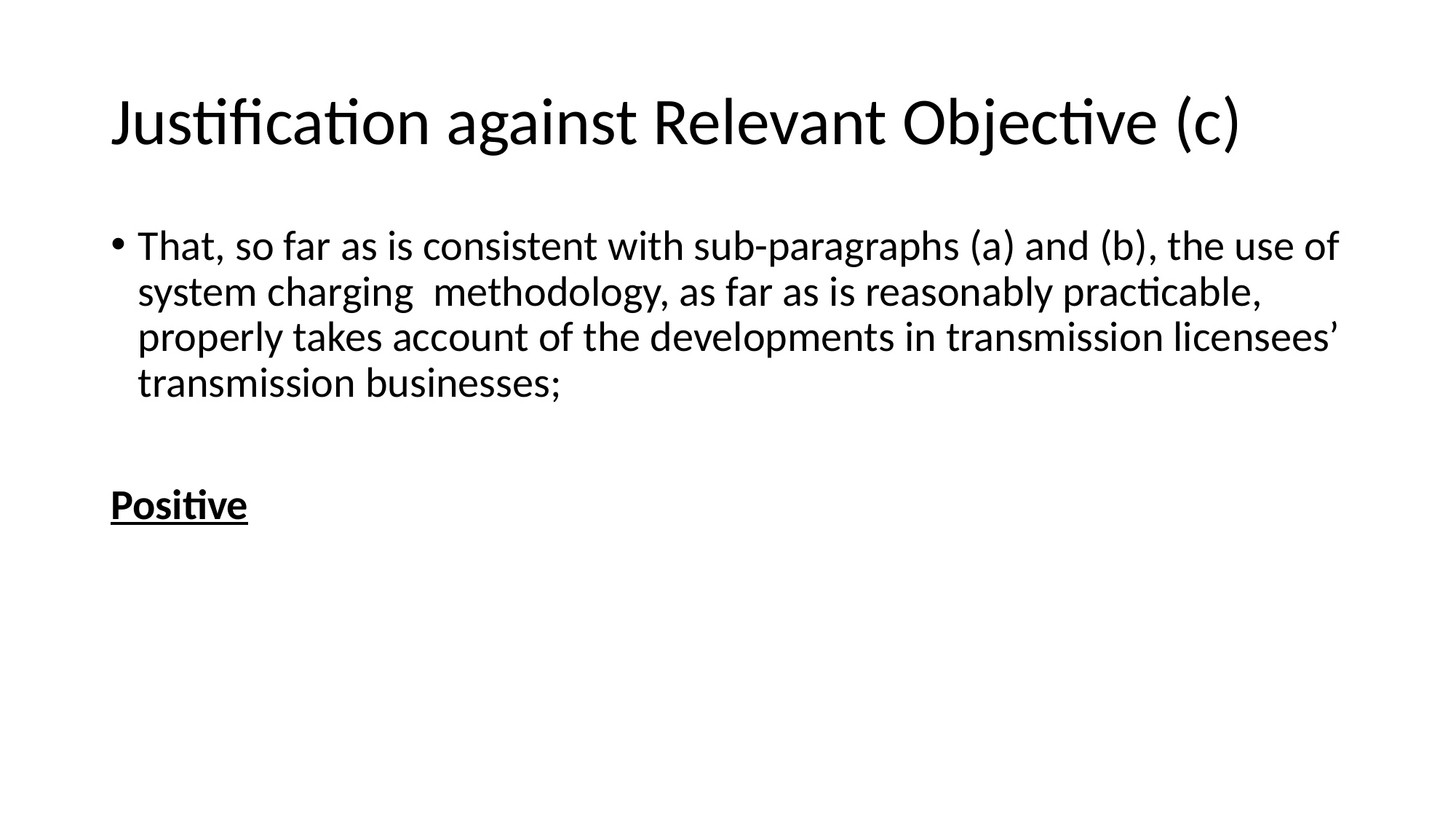

# Justification against Relevant Objective (c)
That, so far as is consistent with sub-paragraphs (a) and (b), the use of system charging  methodology, as far as is reasonably practicable, properly takes account of the developments in transmission licensees’ transmission businesses;

Positive